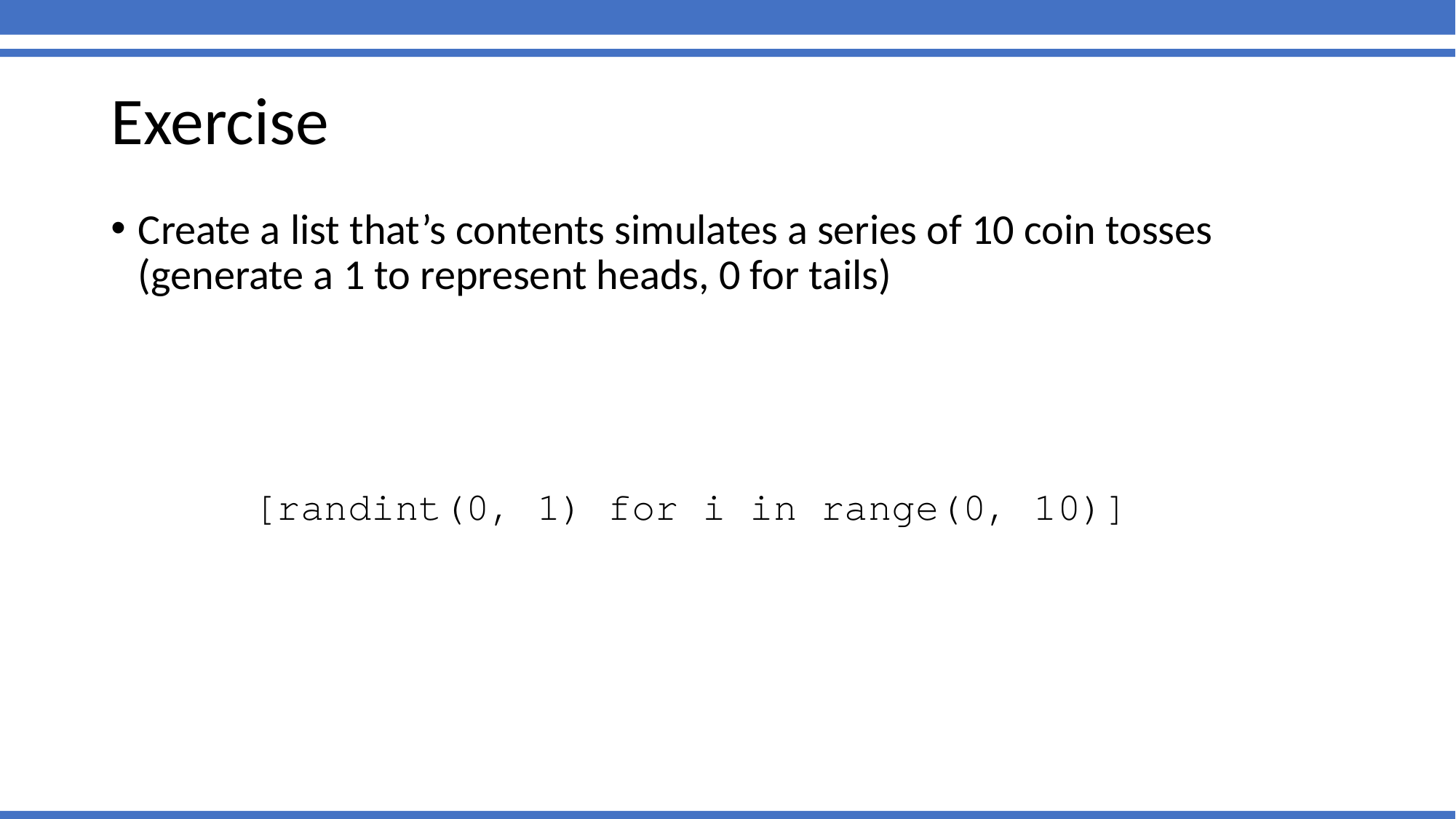

Exercise
Create a list that’s contents simulates a series of 10 coin tosses (generate a 1 to represent heads, 0 for tails)
[randint(0, 1) for i in range(0, 10)]